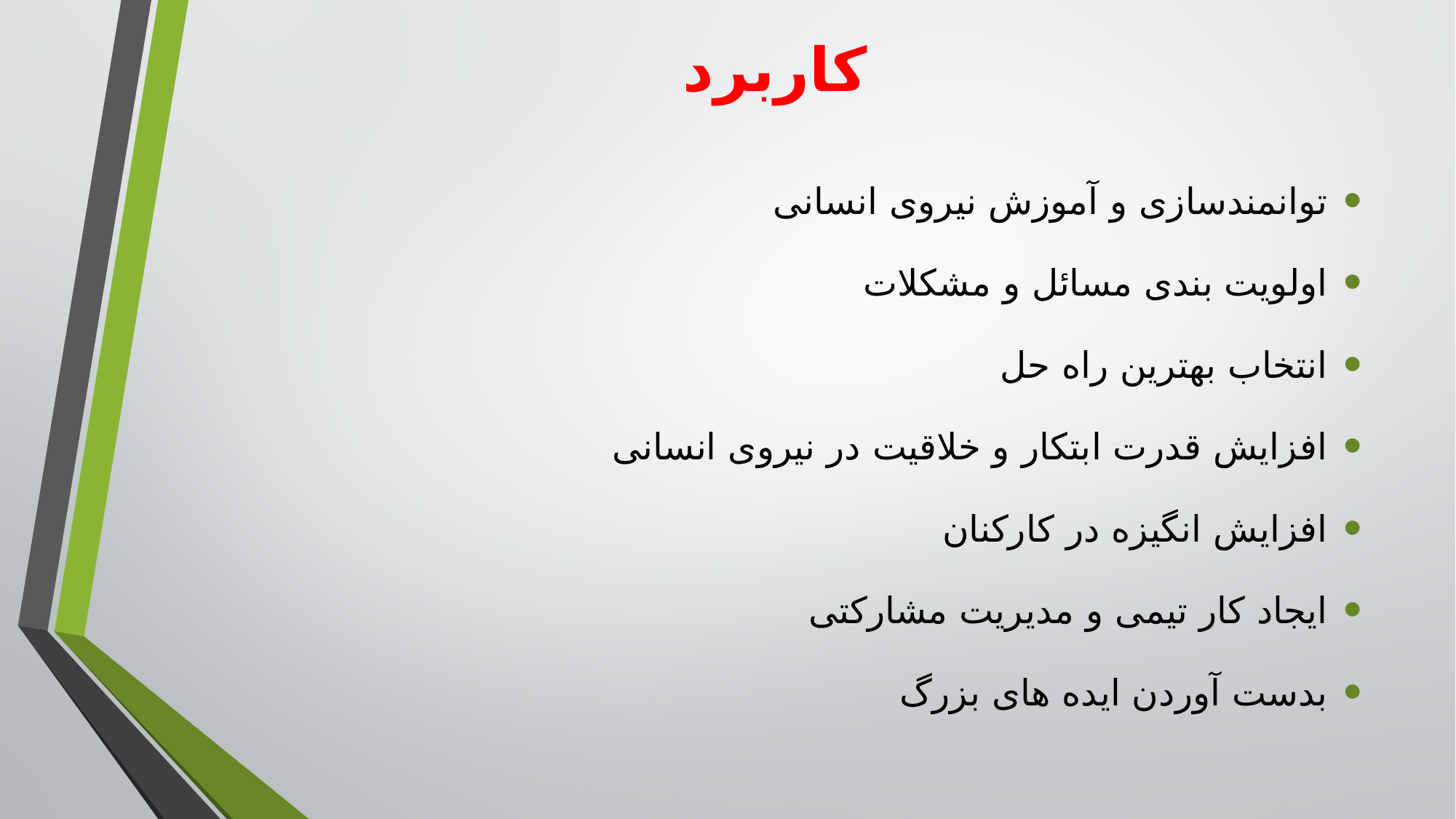

# کاربرد
توانمندسازی و آموزش نیروی انسانی
اولویت بندی مسائل و مشکلات
انتخاب بهترین راه حل
افزایش قدرت ابتکار و خلاقیت در نیروی انسانی
افزایش انگیزه در کارکنان
ایجاد کار تیمی و مدیریت مشارکتی
بدست آوردن ایده های بزرگ